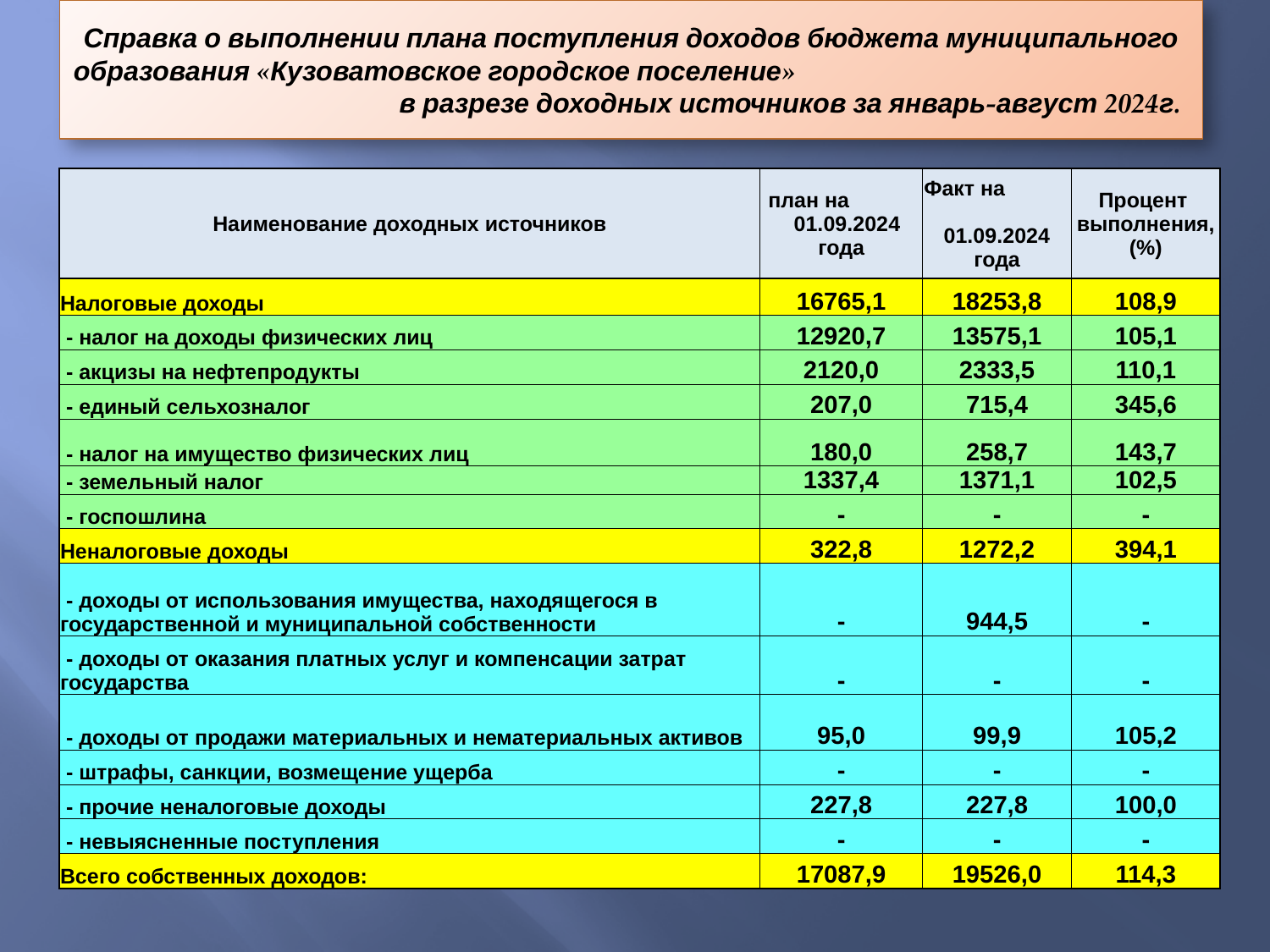

# Справка о выполнении плана поступления доходов бюджета муниципального образования «Кузоватовское городское поселение»                                                                                                          в разрезе доходных источников за январь-август 2024г.
| Наименование доходных источников | план на 01.09.2024 года | Факт на 01.09.2024 года | Процент выполнения, (%) |
| --- | --- | --- | --- |
| Налоговые доходы | 16765,1 | 18253,8 | 108,9 |
| - налог на доходы физических лиц | 12920,7 | 13575,1 | 105,1 |
| - акцизы на нефтепродукты | 2120,0 | 2333,5 | 110,1 |
| - единый сельхозналог | 207,0 | 715,4 | 345,6 |
| - налог на имущество физических лиц | 180,0 | 258,7 | 143,7 |
| - земельный налог | 1337,4 | 1371,1 | 102,5 |
| - госпошлина | - | - | - |
| Неналоговые доходы | 322,8 | 1272,2 | 394,1 |
| - доходы от использования имущества, находящегося в государственной и муниципальной собственности | - | 944,5 | - |
| - доходы от оказания платных услуг и компенсации затрат государства | - | - | - |
| - доходы от продажи материальных и нематериальных активов | 95,0 | 99,9 | 105,2 |
| - штрафы, санкции, возмещение ущерба | - | - | - |
| - прочие неналоговые доходы | 227,8 | 227,8 | 100,0 |
| - невыясненные поступления | - | - | - |
| Всего собственных доходов: | 17087,9 | 19526,0 | 114,3 |